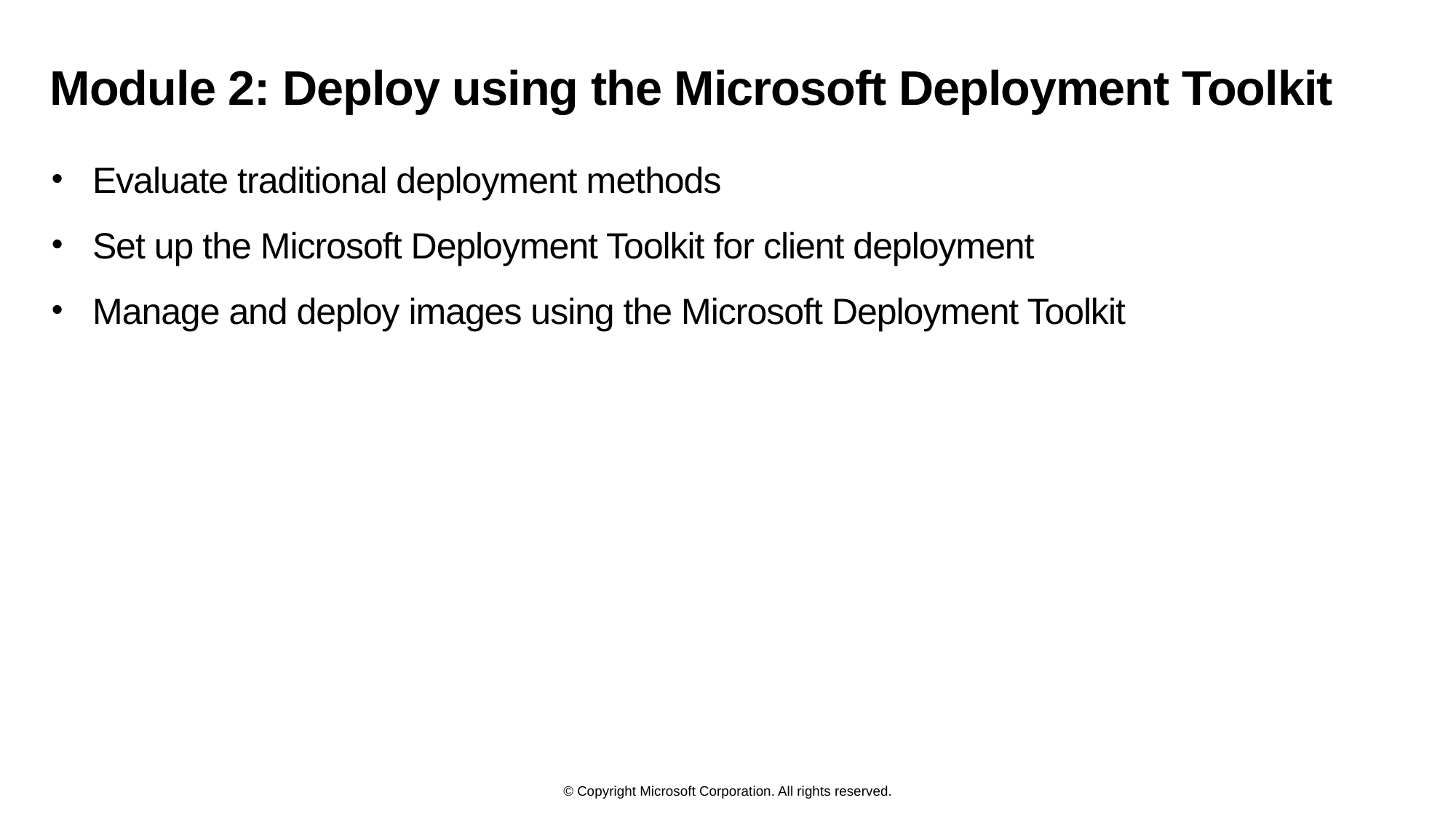

# Module 2: Deploy using the Microsoft Deployment Toolkit
Evaluate traditional deployment methods
Set up the Microsoft Deployment Toolkit for client deployment
Manage and deploy images using the Microsoft Deployment Toolkit